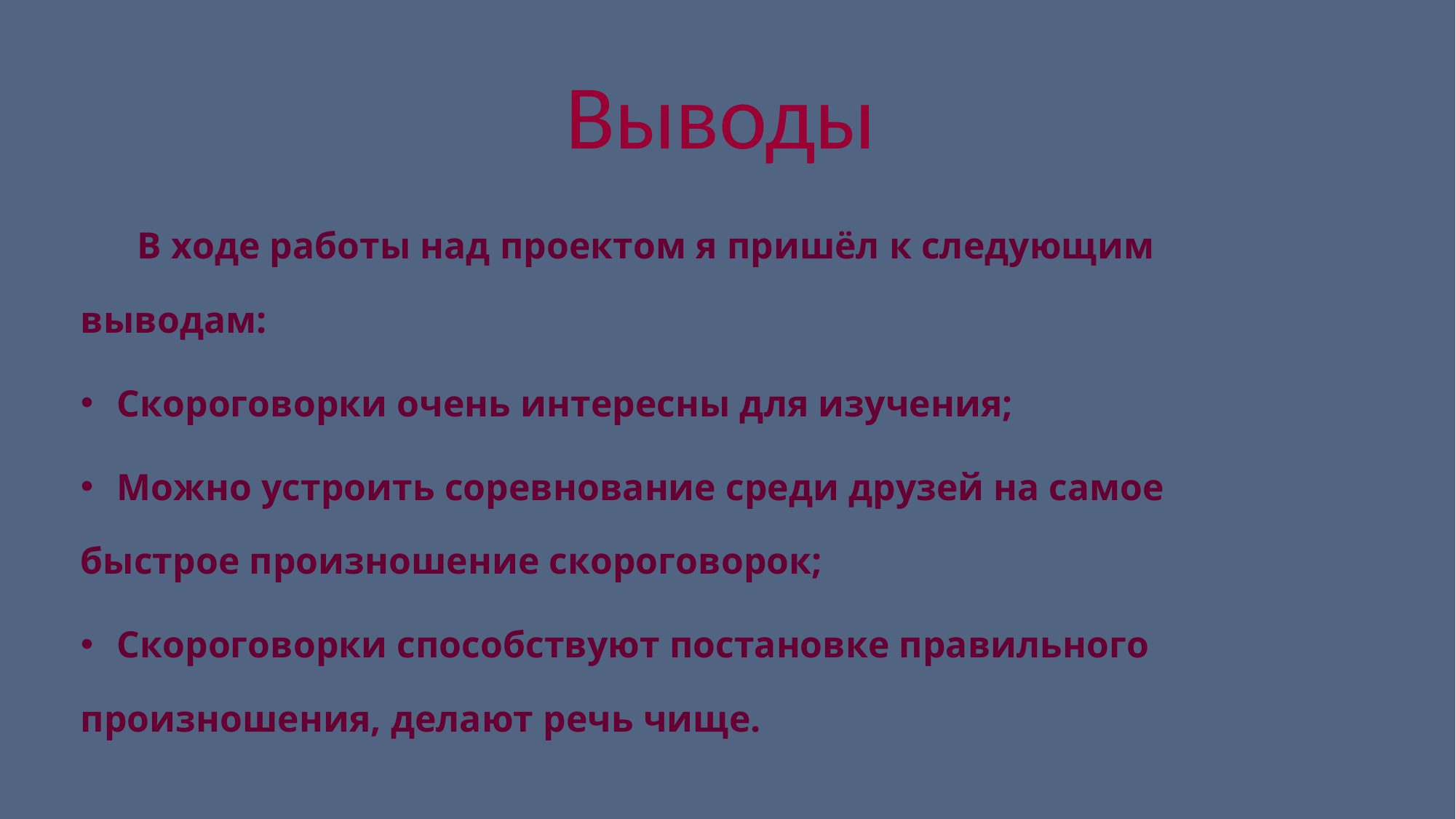

# Выводы
      В ходе работы над проектом я пришёл к следующим выводам:
   Скороговорки очень интересны для изучения;
   Можно устроить соревнование среди друзей на самое быстрое произношение скороговорок;
   Скороговорки способствуют постановке правильного произношения, делают речь чище.